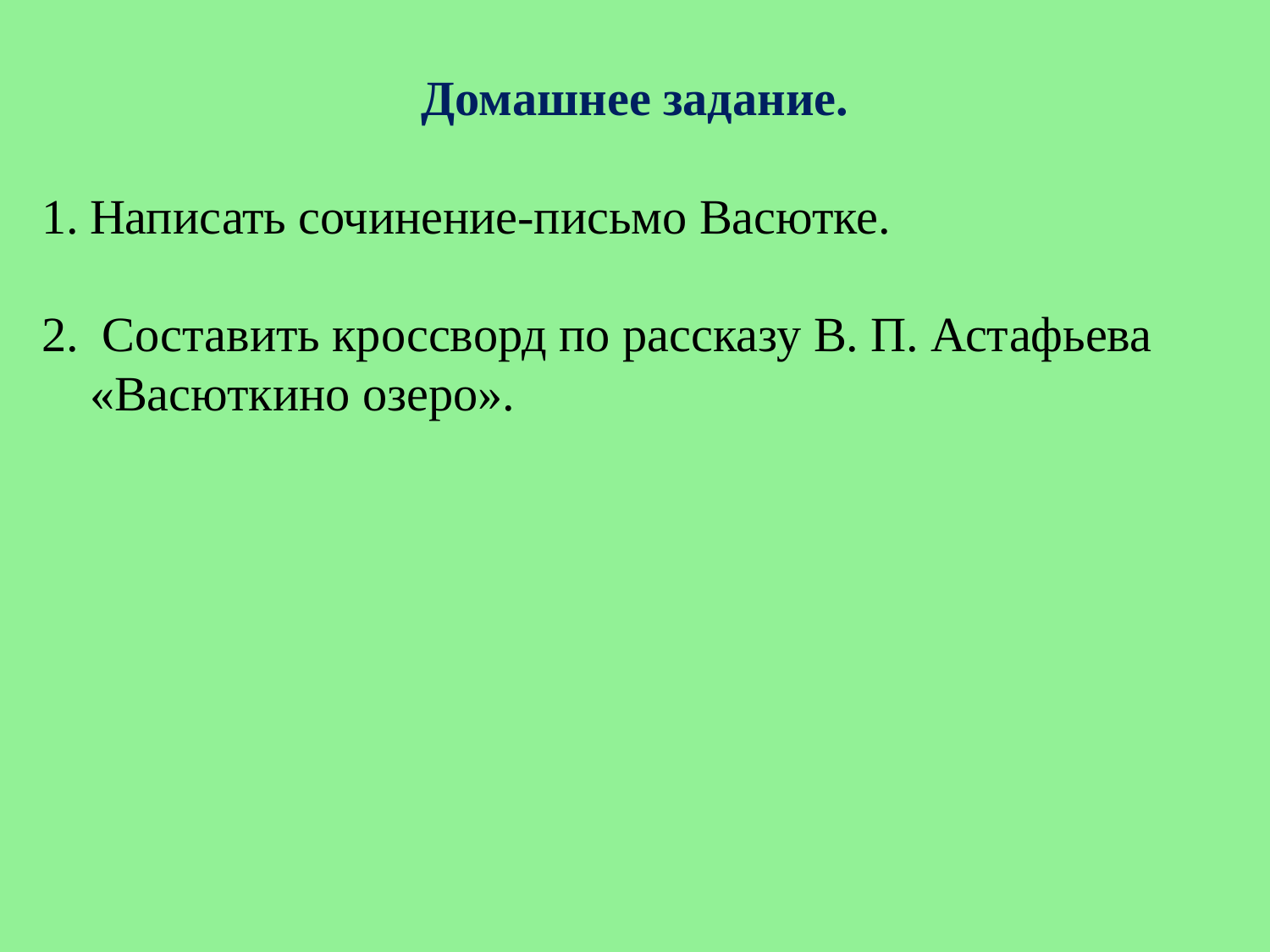

Домашнее задание.

Написать сочинение-письмо Васютке.

 Составить кроссворд по рассказу В. П. Астафьева «Васюткино озеро».